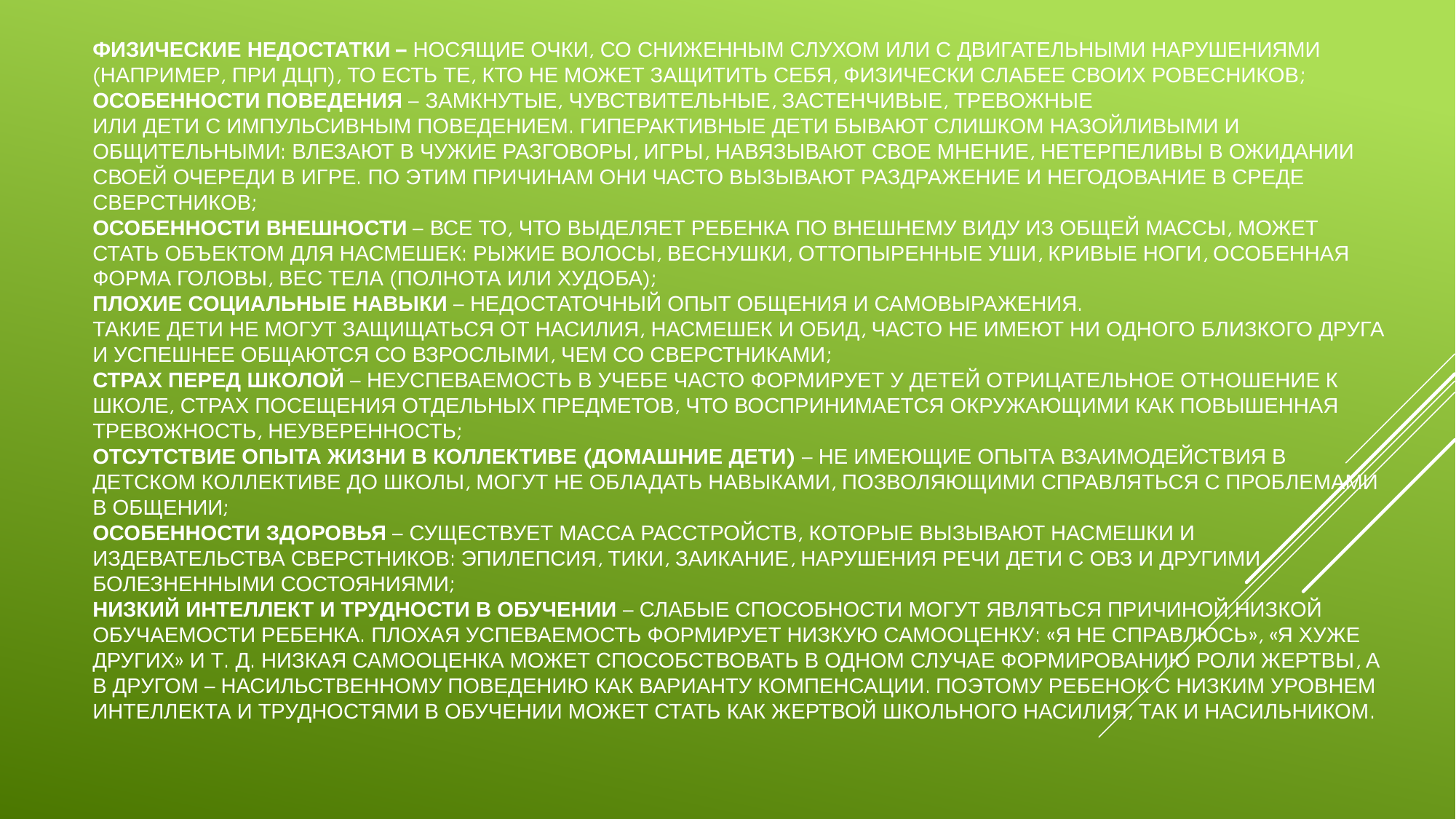

# физические недостатки – носящие очки, со сниженным слухом или с двигательными нарушениями (например, при ДЦП), то есть те, кто не может защитить себя, физически слабее своих ровесников; особенности поведения – замкнутые, чувствительные, застенчивые, тревожные или дети с импульсивным поведением. Гиперактивные дети бывают слишком назойливыми и общительными: влезают в чужие разговоры, игры, навязывают свое мнение, нетерпеливы в ожидании своей очереди в игре. По этим причинам они часто вызывают раздражение и негодование в среде сверстников; особенности внешности – все то, что выделяет ребенка по внешнему виду из общей массы, может стать объектом для насмешек: рыжие волосы, веснушки, оттопыренные уши, кривые ноги, особенная форма головы, вес тела (полнота или худоба); плохие социальные навыки – недостаточный опыт общения и самовыражения. Такие дети не могут защищаться от насилия, насмешек и обид, часто не имеют ни одного близкого друга и успешнее общаются со взрослыми, чем со сверстниками; страх перед школой – неуспеваемость в учебе часто формирует у детей отрицательное отношение к школе, страх посещения отдельных предметов, что воспринимается окружающими как повышенная тревожность, неуверенность; отсутствие опыта жизни в коллективе (домашние дети) – не имеющие опыта взаимодействия в детском коллективе до школы, могут не обладать навыками, позволяющими справляться с проблемами в общении; особенности здоровья – существует масса расстройств, которые вызывают насмешки и издевательства сверстников: эпилепсия, тики, заикание, нарушения речи дети с ОВЗ и другими болезненными состояниями; низкий интеллект и трудности в обучении – слабые способности могут являться причиной низкой обучаемости ребенка. Плохая успеваемость формирует низкую самооценку: «Я не справлюсь», «Я хуже других» и т. Д. Низкая самооценка может способствовать в одном случае формированию роли жертвы, а в другом – насильственному поведению как варианту компенсации. Поэтому ребенок с низким уровнем интеллекта и трудностями в обучении может стать как жертвой школьного насилия, так и насильником.